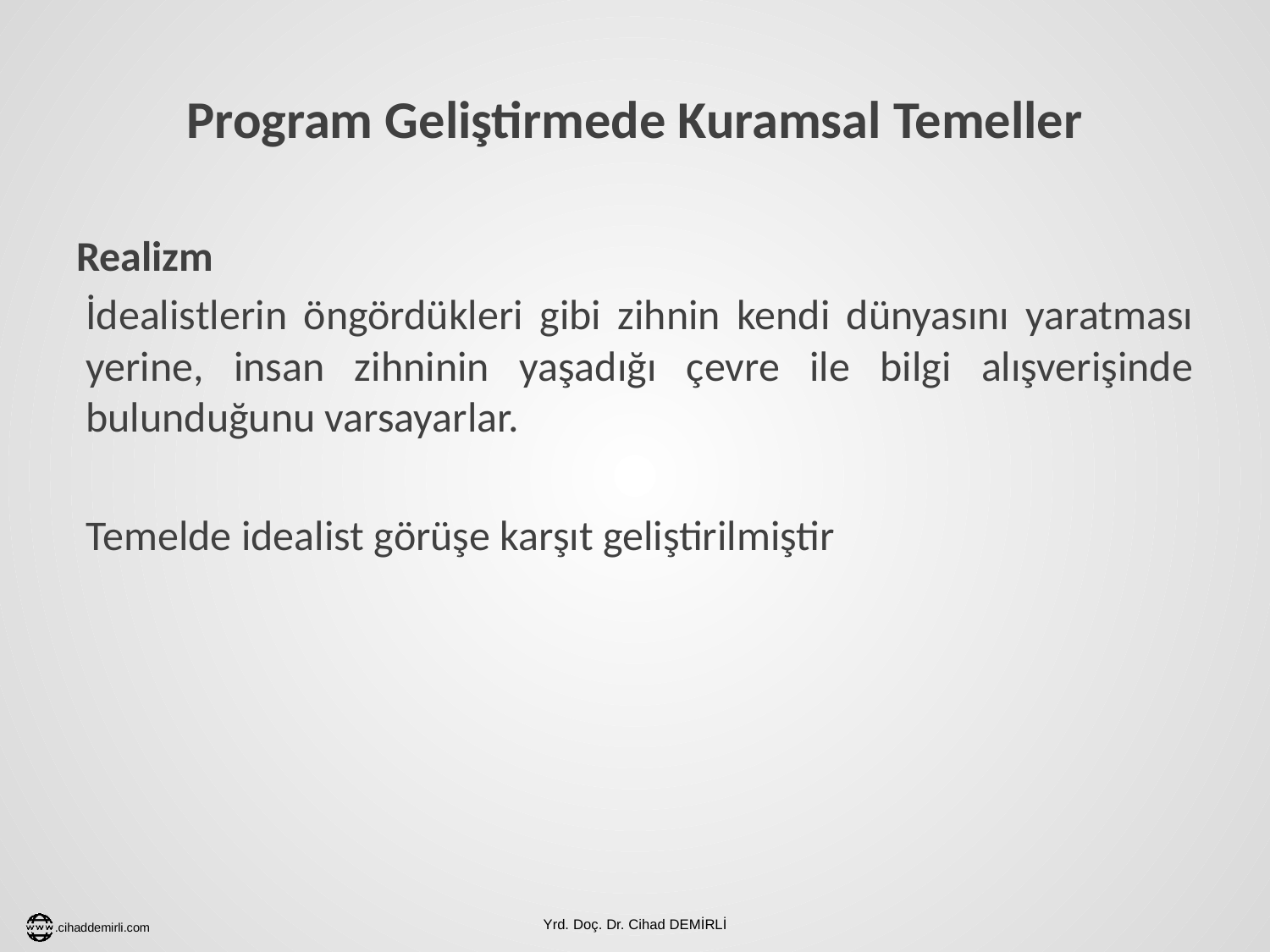

# Program Geliştirmede Kuramsal Temeller
Realizm
İdealistlerin öngördükleri gibi zihnin kendi dünyasını yaratması yerine, insan zihninin yaşadığı çevre ile bilgi alışverişinde bulunduğunu varsayarlar.

Temelde idealist görüşe karşıt geliştirilmiştir